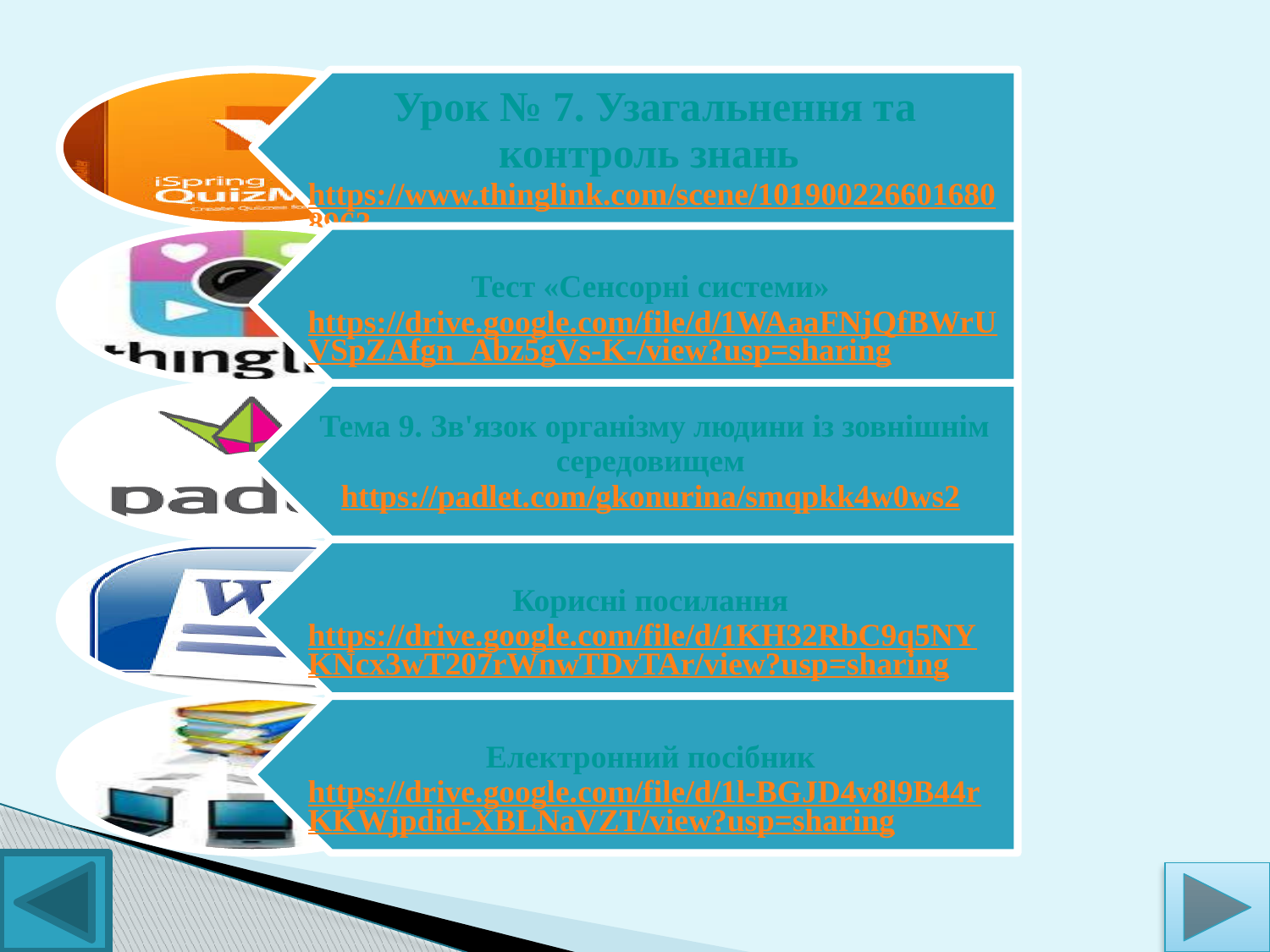

Урок № 7. Узагальнення та контроль знань https://www.thinglink.com/scene/1019002266016808963
Тест «Сенсорні системи» https://drive.google.com/file/d/1WAaaFNjQfBWrUVSpZAfgn_Abz5gVs-K-/view?usp=sharing
Корисні посилання https://drive.google.com/file/d/1KH32RbC9q5NYKNcx3wT207rWnwTDvTAr/view?usp=sharing
Тема 9. Зв'язок організму людини із зовнішнім середовищем https://padlet.com/gkonurina/smqpkk4w0ws2
Електронний посібник https://drive.google.com/file/d/1l-BGJD4v8l9B44rKKWjpdid-XBLNaVZT/view?usp=sharing